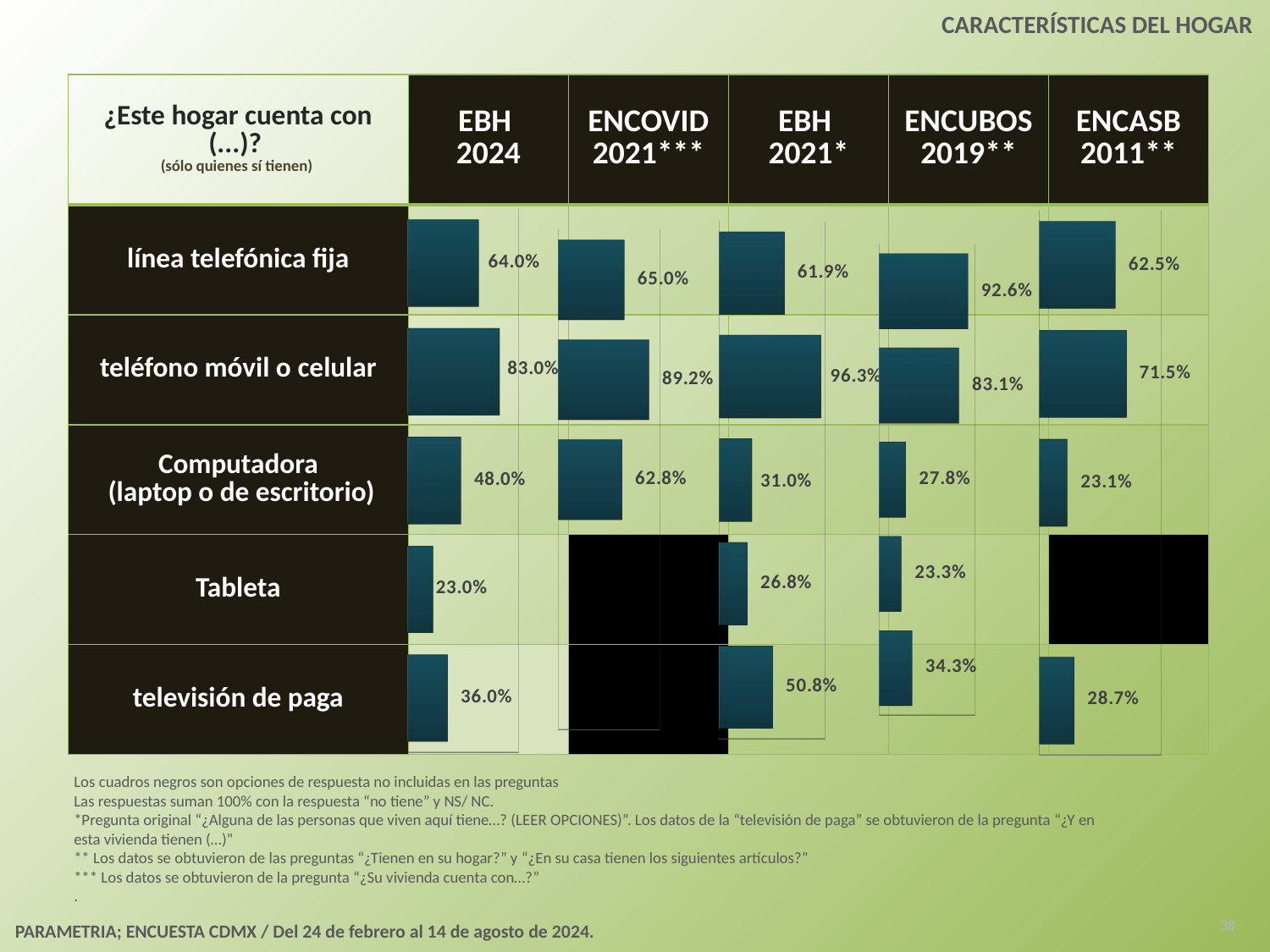

CARACTERÍSTICAS DEL HOGAR
| ¿Este hogar cuenta con (...)? (sólo quienes sí tienen) | EBH 2024 | ENCOVID 2021\*\*\* | EBH 2021\* | ENCUBOS 2019\*\* | ENCASB 2011\*\* |
| --- | --- | --- | --- | --- | --- |
| línea telefónica fija |  |  |  |  |  |
| teléfono móvil o celular |  |  |  |  |  |
| Computadora (laptop o de escritorio) |  |  |  |  |  |
| Tableta |  |  |  |  |  |
| televisión de paga |  |  |  |  |  |

[unsupported chart]

[unsupported chart]

[unsupported chart]

[unsupported chart]

[unsupported chart]

Los cuadros negros son opciones de respuesta no incluidas en las preguntas
Las respuestas suman 100% con la respuesta “no tiene” y NS/ NC.
*Pregunta original “¿Alguna de las personas que viven aquí tiene…? (LEER OPCIONES)”. Los datos de la “televisión de paga” se obtuvieron de la pregunta “¿Y en esta vivienda tienen (…)”
** Los datos se obtuvieron de las preguntas “¿Tienen en su hogar?” y “¿En su casa tienen los siguientes artículos?”
*** Los datos se obtuvieron de la pregunta “¿Su vivienda cuenta con…?”
.
38
PARAMETRIA; ENCUESTA CDMX / Del 24 de febrero al 14 de agosto de 2024.